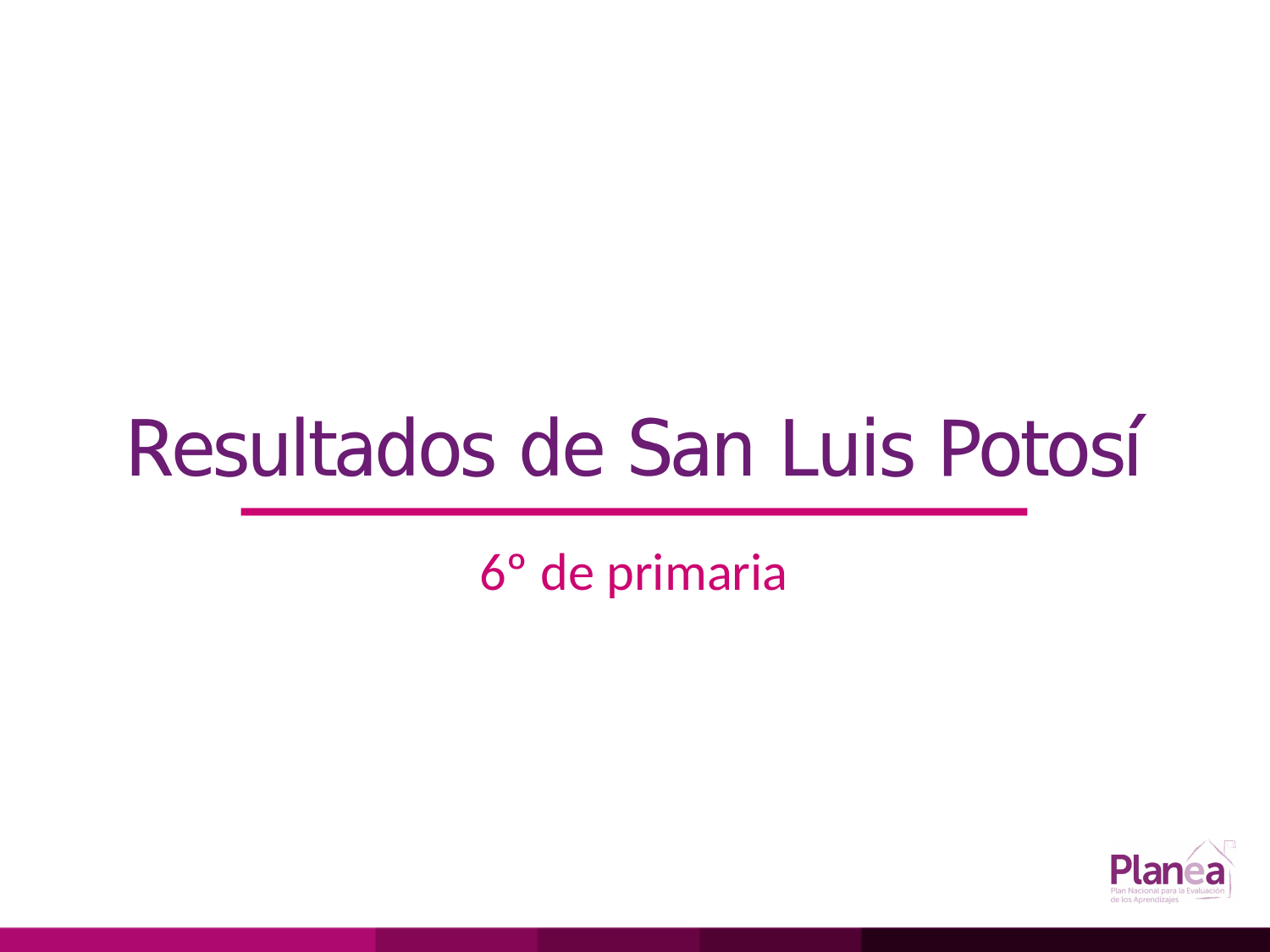

# Resultados de San Luis Potosí

6º de primaria